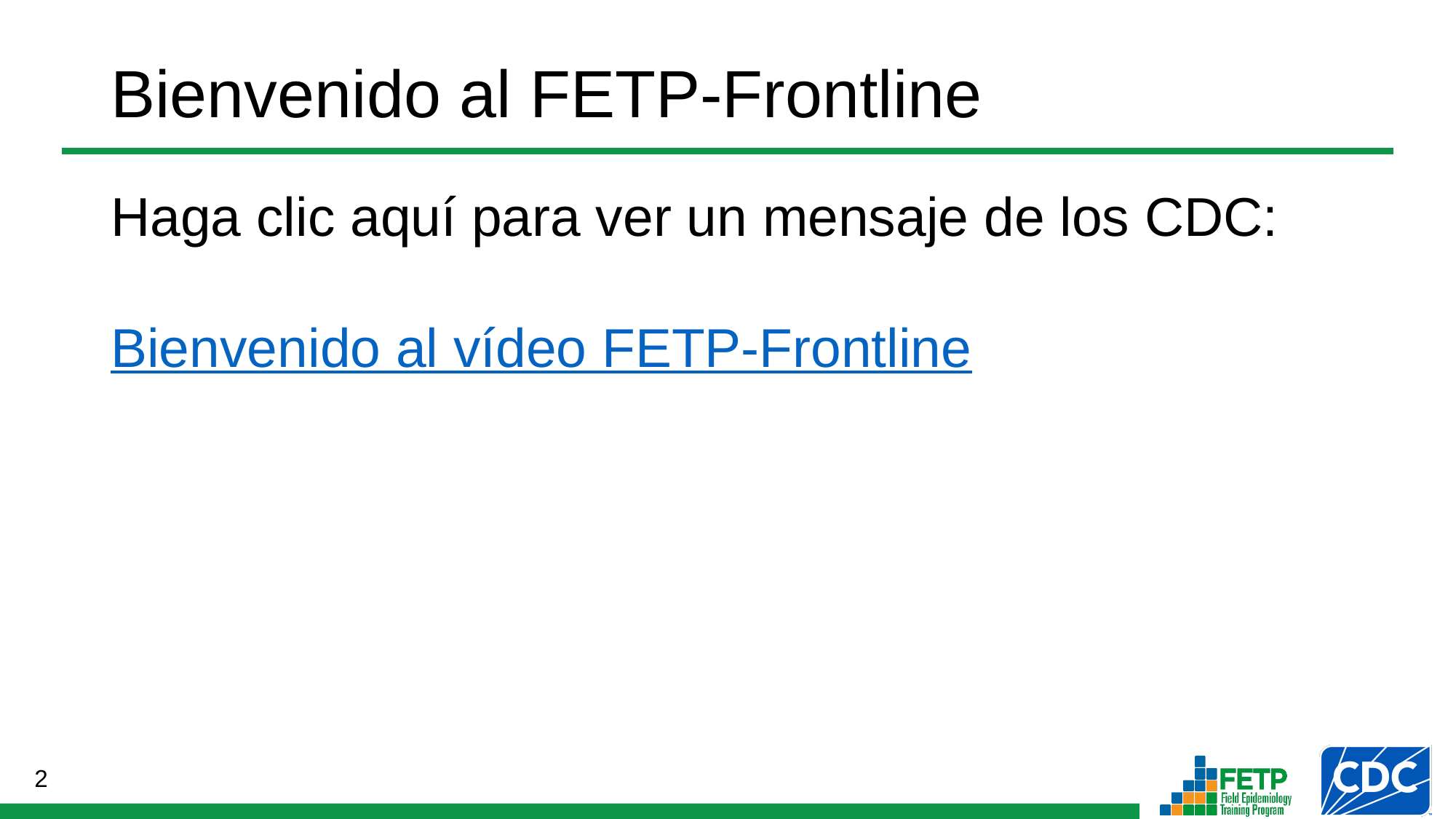

# Bienvenido al FETP-Frontline

Haga clic aquí para ver un mensaje de los CDC:
Bienvenido al vídeo FETP-Frontline